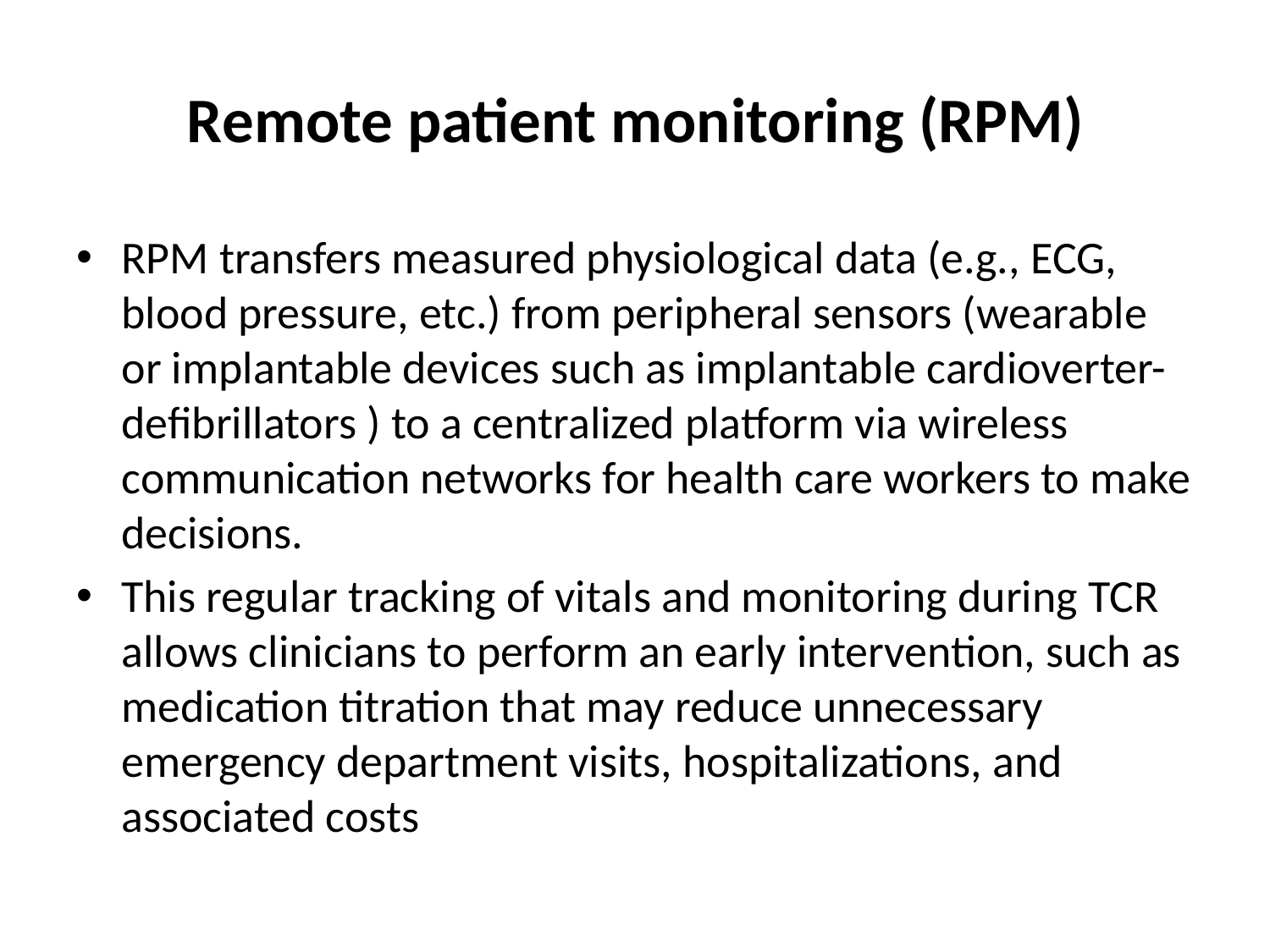

# Remote patient monitoring (RPM)
RPM transfers measured physiological data (e.g., ECG, blood pressure, etc.) from peripheral sensors (wearable or implantable devices such as implantable cardioverter-defibrillators ) to a centralized platform via wireless communication networks for health care workers to make decisions.
This regular tracking of vitals and monitoring during TCR allows clinicians to perform an early intervention, such as medication titration that may reduce unnecessary emergency department visits, hospitalizations, and associated costs